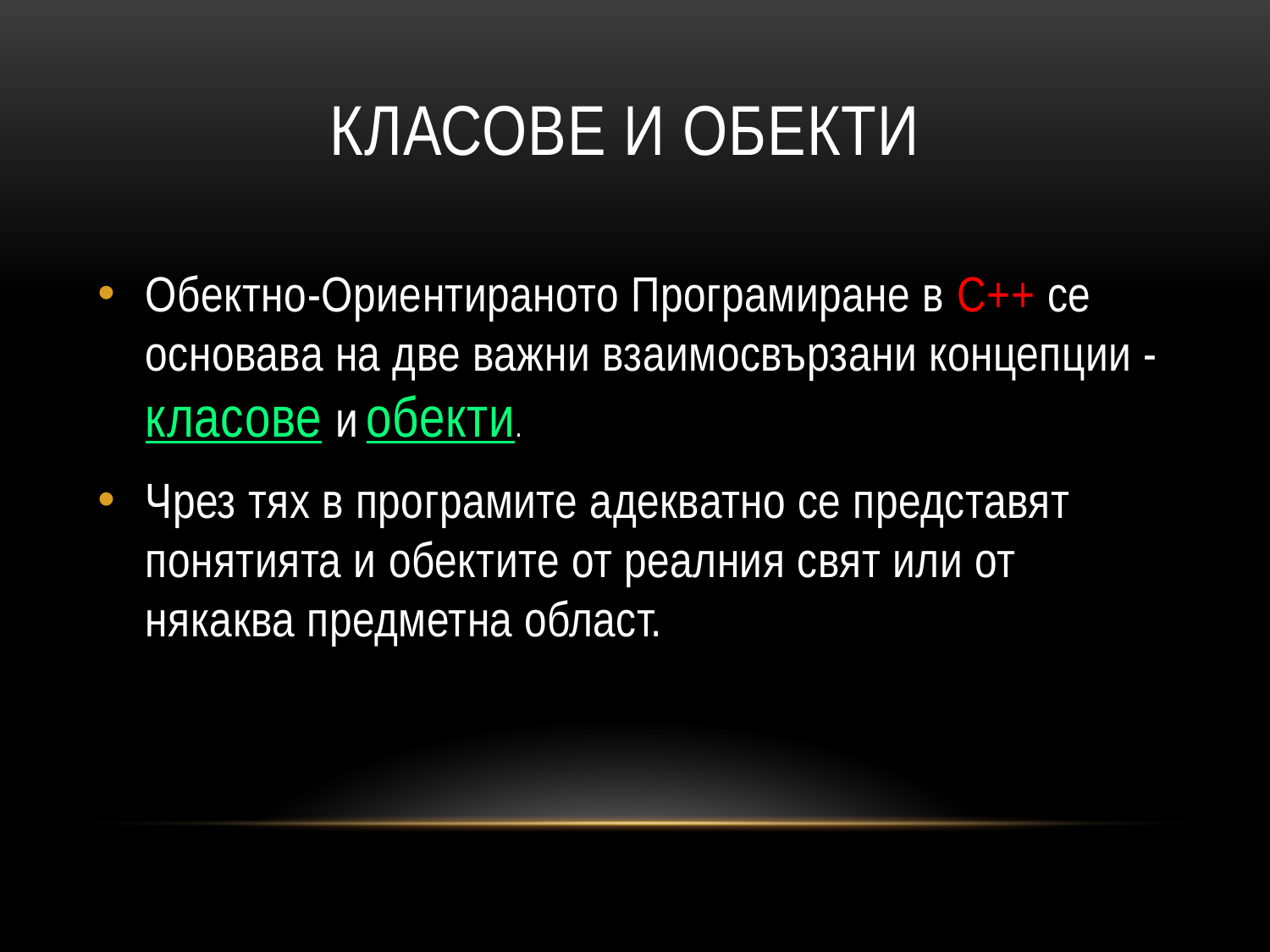

# Класове и обекти
Обeктно-Ориeнтираното Програмиране в С++ се основава на две важни взаимосвързани концепции - класове и обекти.
Чрез тях в програмите адекватно се представят понятията и обектите от реалния свят или от някаква предметна област.